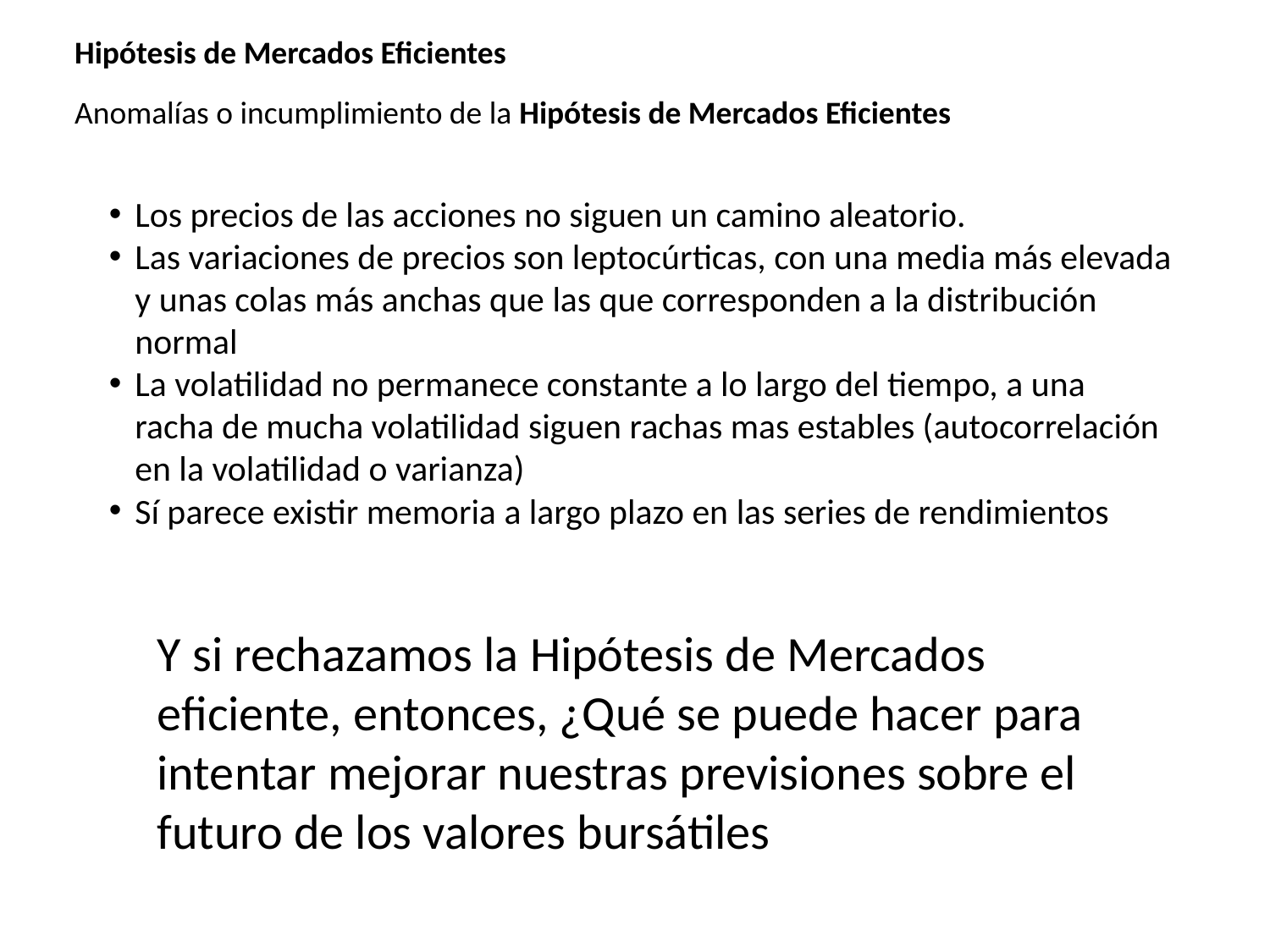

Hipótesis de Mercados Eficientes
 Anomalías o incumplimiento de la Hipótesis de Mercados Eficientes
Los precios de las acciones no siguen un camino aleatorio.
Las variaciones de precios son leptocúrticas, con una media más elevada y unas colas más anchas que las que corresponden a la distribución normal
La volatilidad no permanece constante a lo largo del tiempo, a una racha de mucha volatilidad siguen rachas mas estables (autocorrelación en la volatilidad o varianza)
Sí parece existir memoria a largo plazo en las series de rendimientos
Y si rechazamos la Hipótesis de Mercados eficiente, entonces, ¿Qué se puede hacer para intentar mejorar nuestras previsiones sobre el futuro de los valores bursátiles